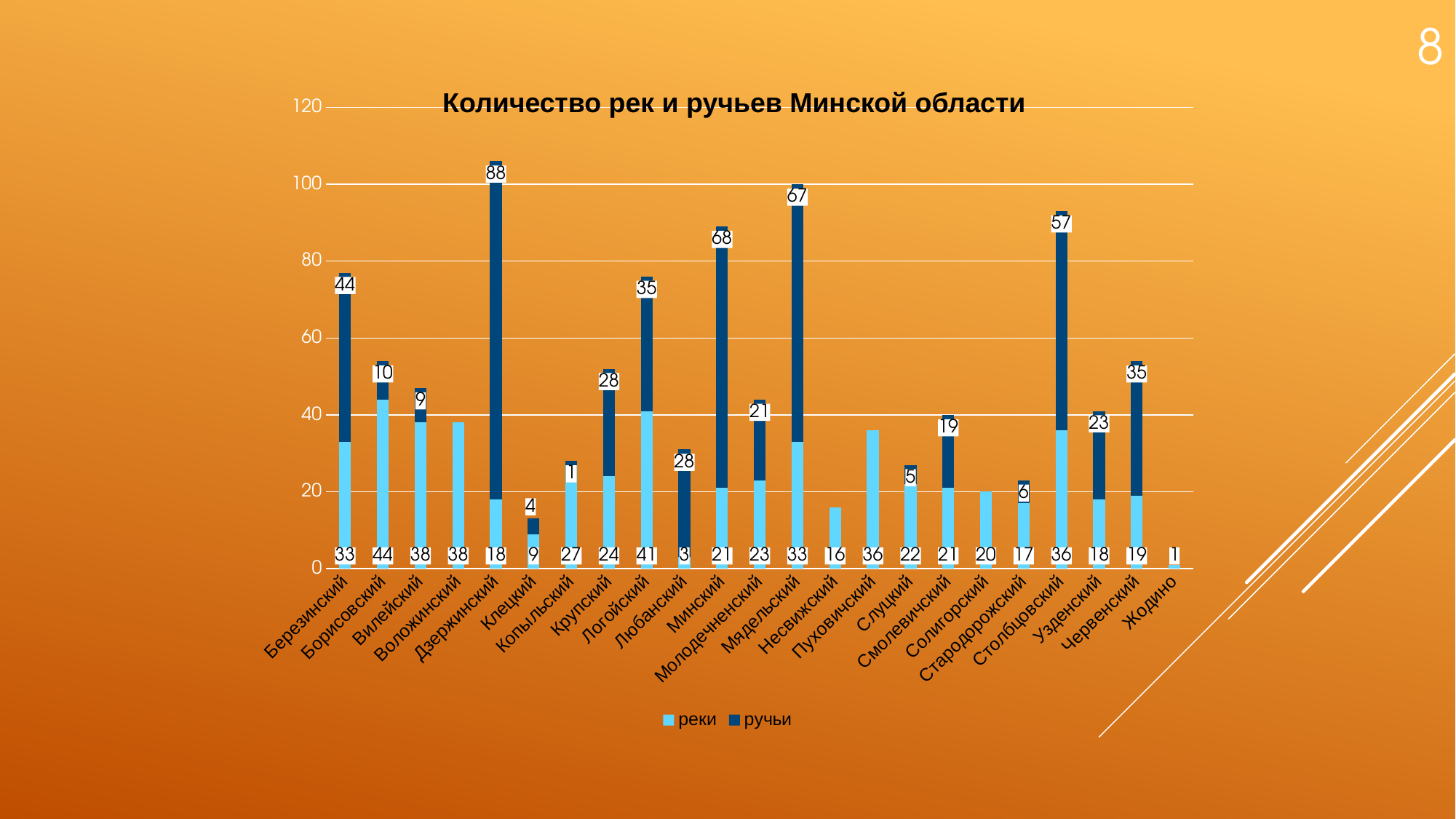

8
Количество рек и ручьев Минской области

### Chart

| Category | реки | ручьи |
|---|---|---|
| Березинский | 33.0 | 44.0 |
| Борисовский | 44.0 | 10.0 |
| Вилейский | 38.0 | 9.0 |
| Воложинский | 38.0 | None |
| Дзержинский | 18.0 | 88.0 |
| Клецкий | 9.0 | 4.0 |
| Копыльский | 27.0 | 1.0 |
| Крупский | 24.0 | 28.0 |
| Логойский | 41.0 | 35.0 |
| Любанский | 3.0 | 28.0 |
| Минский | 21.0 | 68.0 |
| Молодечненский | 23.0 | 21.0 |
| Мядельский | 33.0 | 67.0 |
| Несвижский | 16.0 | None |
| Пуховичский | 36.0 | None |
| Слуцкий | 22.0 | 5.0 |
| Смолевичский | 21.0 | 19.0 |
| Солигорский | 20.0 | None |
| Стародорожский | 17.0 | 6.0 |
| Столбцовский | 36.0 | 57.0 |
| Узденский | 18.0 | 23.0 |
| Червенский | 19.0 | 35.0 |
| Жодино | 1.0 | None |